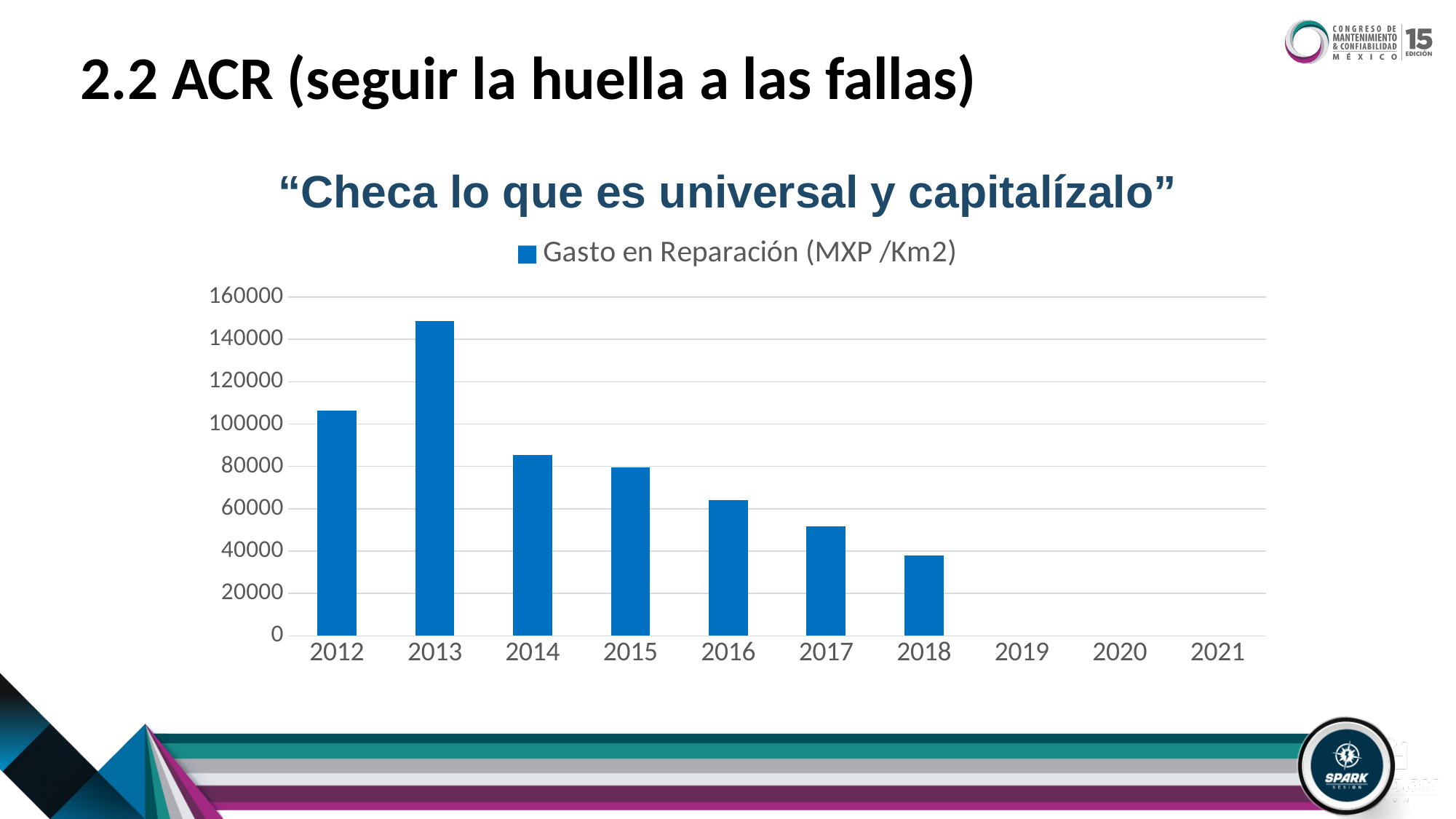

2.2 ACR (seguir la huella a las fallas)
“Checa lo que es universal y capitalízalo”

[unsupported chart]